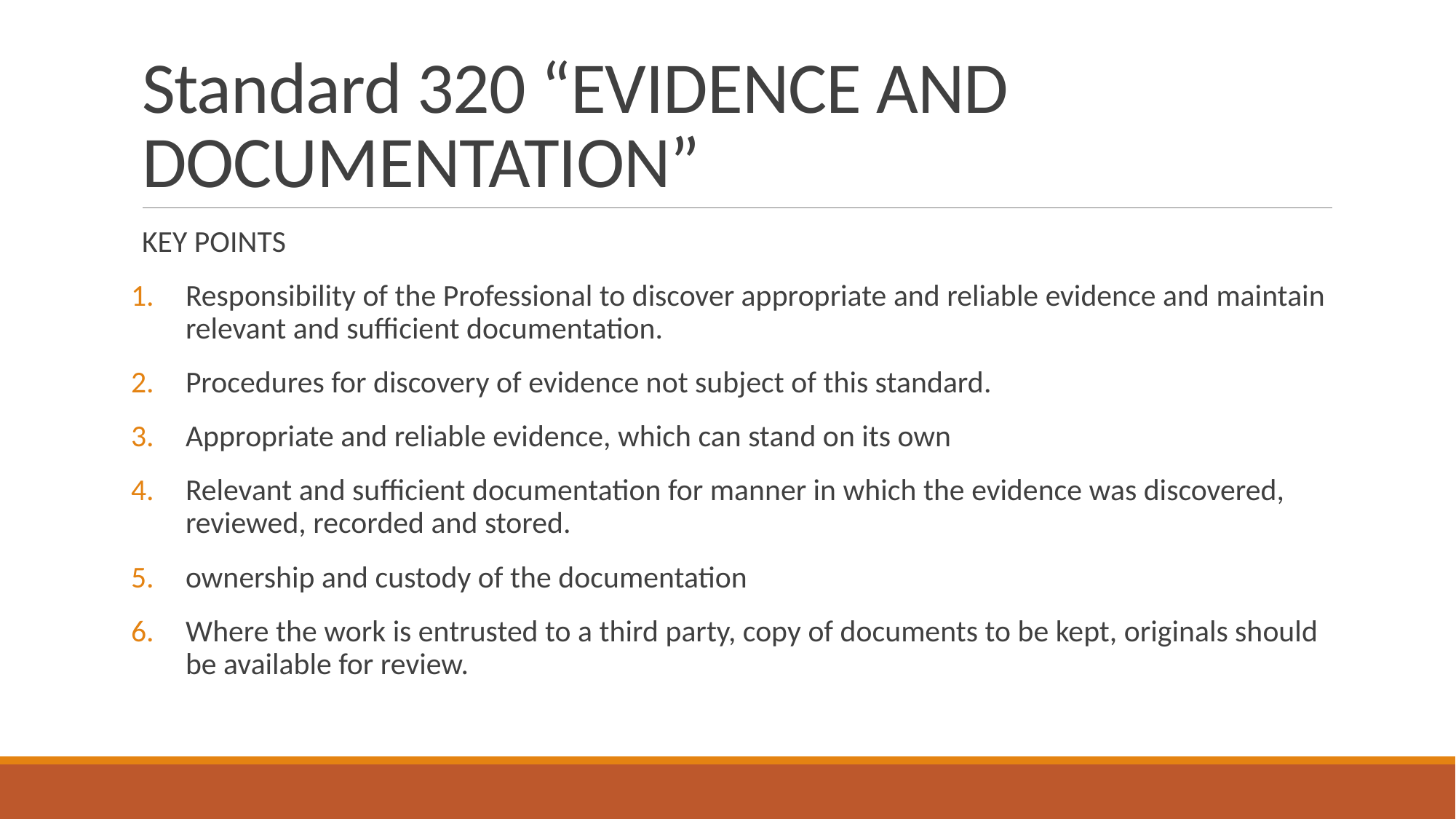

# Standard 320 “EVIDENCE AND DOCUMENTATION”
KEY POINTS
Responsibility of the Professional to discover appropriate and reliable evidence and maintain relevant and sufficient documentation.
Procedures for discovery of evidence not subject of this standard.
Appropriate and reliable evidence, which can stand on its own
Relevant and sufficient documentation for manner in which the evidence was discovered, reviewed, recorded and stored.
ownership and custody of the documentation
Where the work is entrusted to a third party, copy of documents to be kept, originals should be available for review.